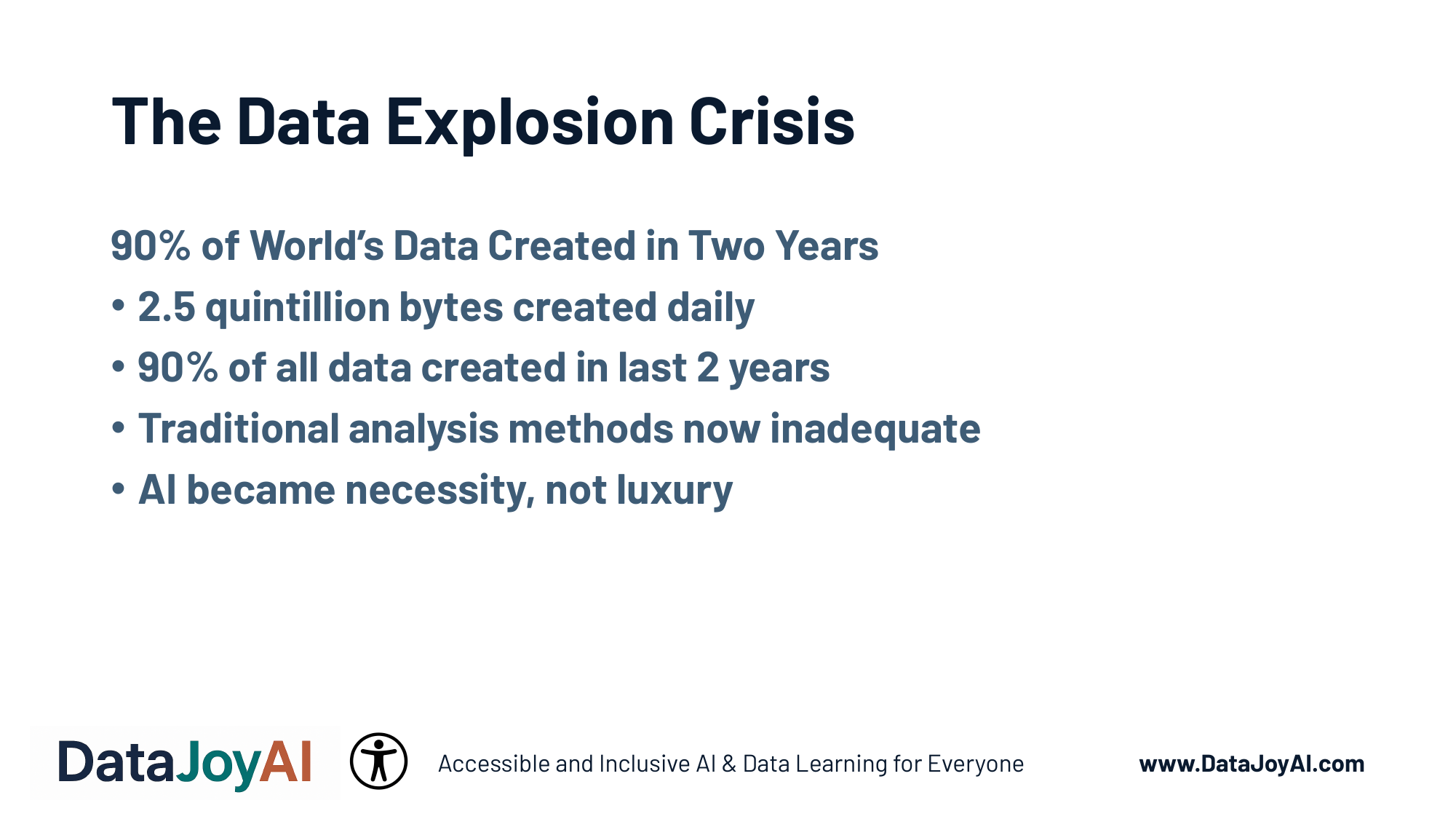

# The Data Explosion Crisis
90% of World’s Data Created in Two Years
2.5 quintillion bytes created daily
90% of all data created in last 2 years
Traditional analysis methods now inadequate
AI became necessity, not luxury